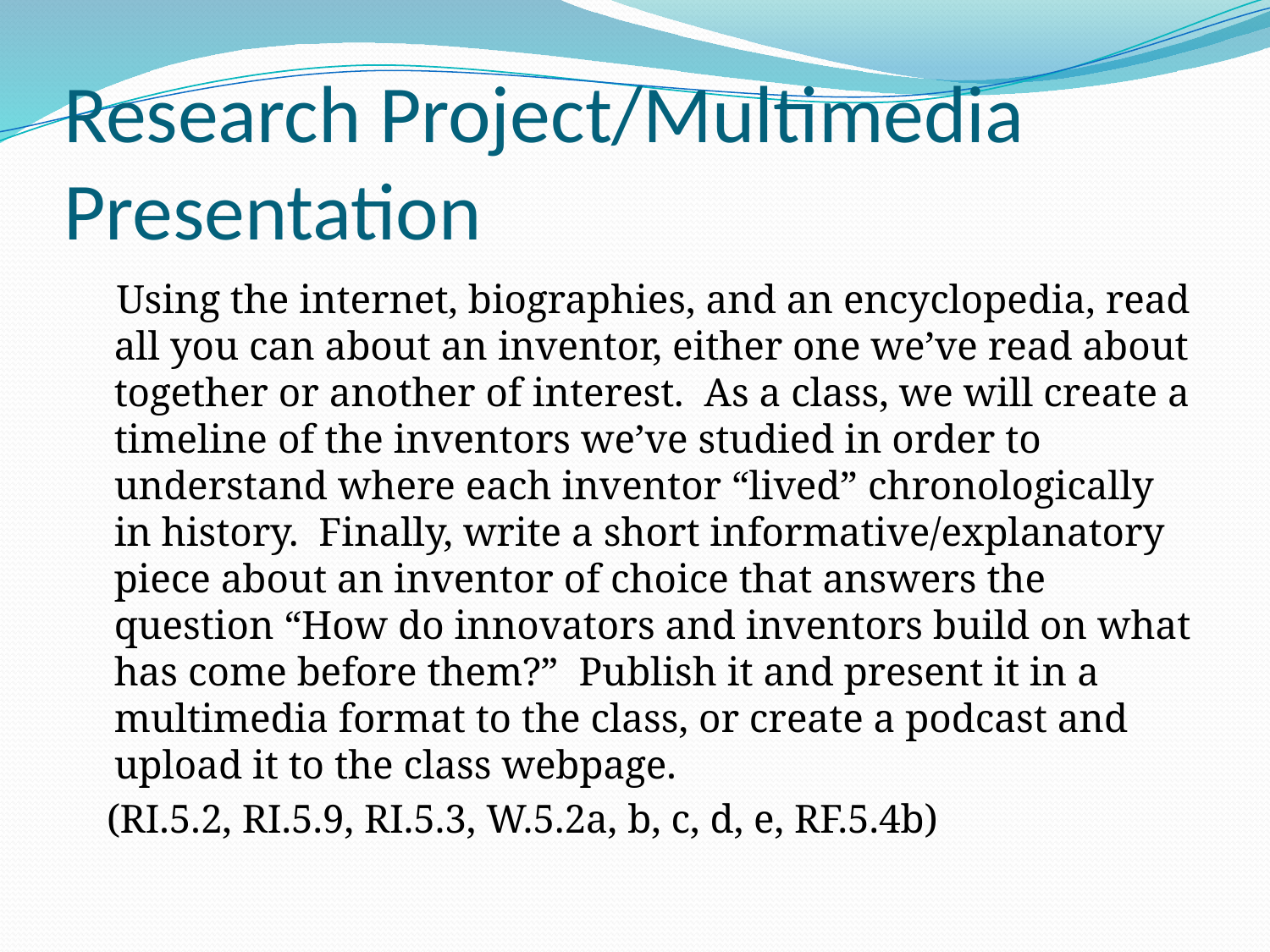

# Research Project/Multimedia Presentation
    Using the internet, biographies, and an encyclopedia, read all you can about an inventor, either one we’ve read about together or another of interest.  As a class, we will create a timeline of the inventors we’ve studied in order to understand where each inventor “lived” chronologically in history.  Finally, write a short informative/explanatory piece about an inventor of choice that answers the question “How do innovators and inventors build on what has come before them?”  Publish it and present it in a multimedia format to the class, or create a podcast and upload it to the class webpage.
   (RI.5.2, RI.5.9, RI.5.3, W.5.2a, b, c, d, e, RF.5.4b)